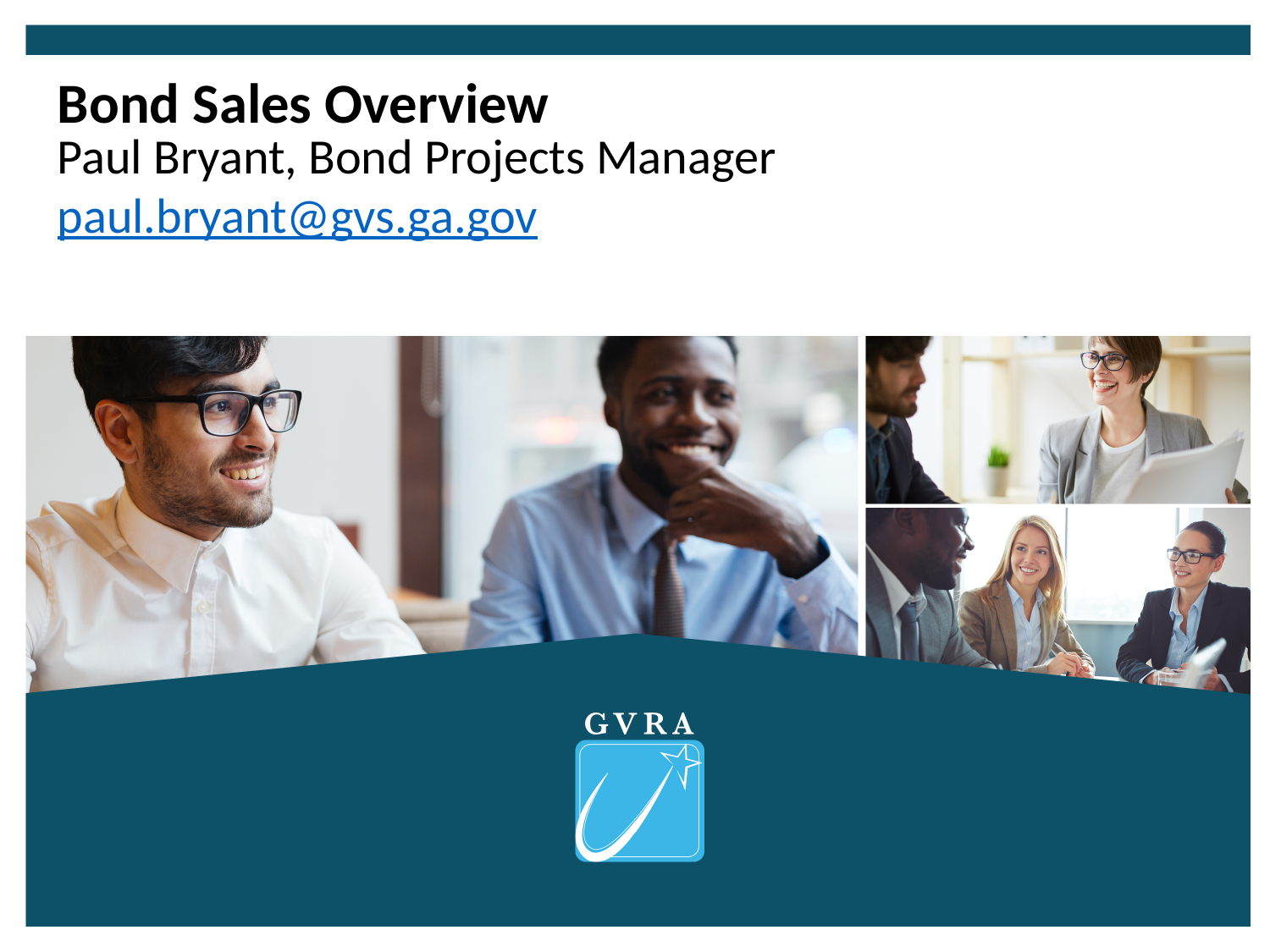

Bond Sales Overview
Paul Bryant, Bond Projects Manager
paul.bryant@gvs.ga.gov